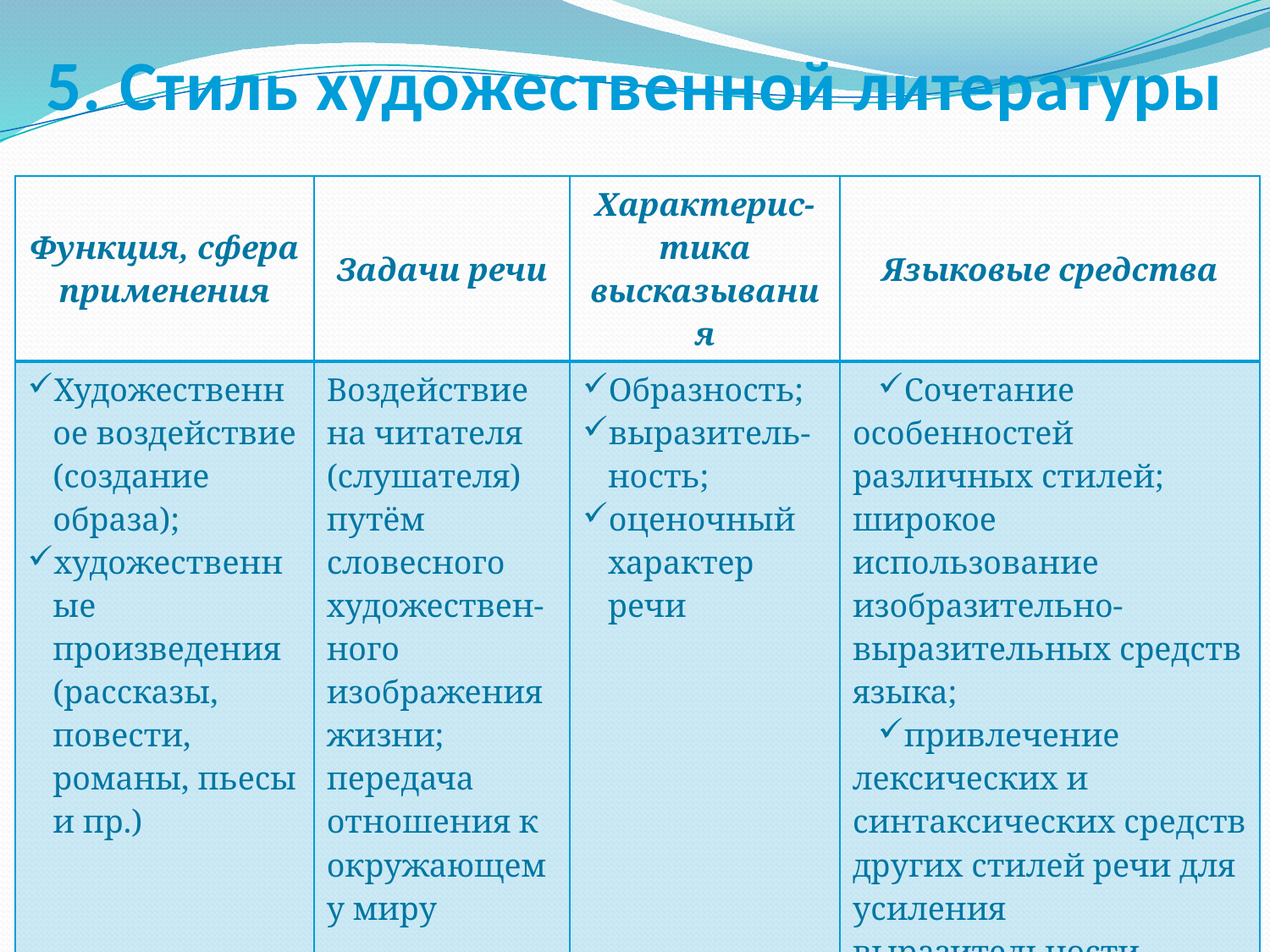

# 5. Стиль художественной литературы
| Функция, сфера применения | Задачи речи | Характерис-тика высказывания | Языковые средства |
| --- | --- | --- | --- |
| Художественное воздействие (создание образа); художественные произведения (рассказы, повести, романы, пьесы и пр.) | Воздействие на читателя (слушателя) путём словесного художествен-ного изображения жизни; передача отношения к окружающему миру | Образность; выразитель-ность; оценочный характер речи | Сочетание особенностей различных стилей; широкое использование изобразительно-выразительных средств языка; привлечение лексических и синтаксических средств других стилей речи для усиления выразительности |